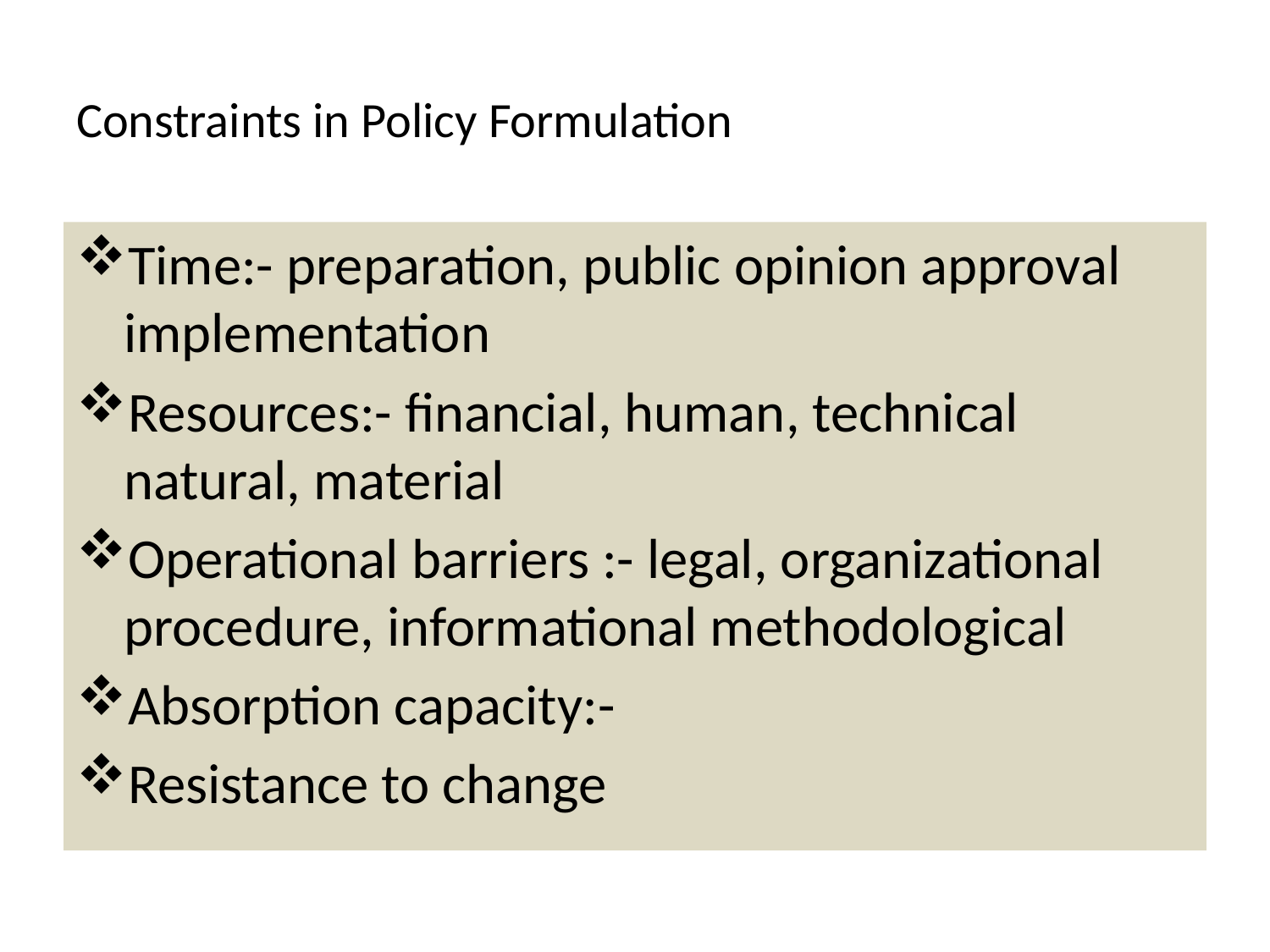

# Constraints in Policy Formulation
Time:- preparation, public opinion approval implementation
Resources:- financial, human, technical natural, material
Operational barriers :- legal, organizational procedure, informational methodological
Absorption capacity:-
Resistance to change